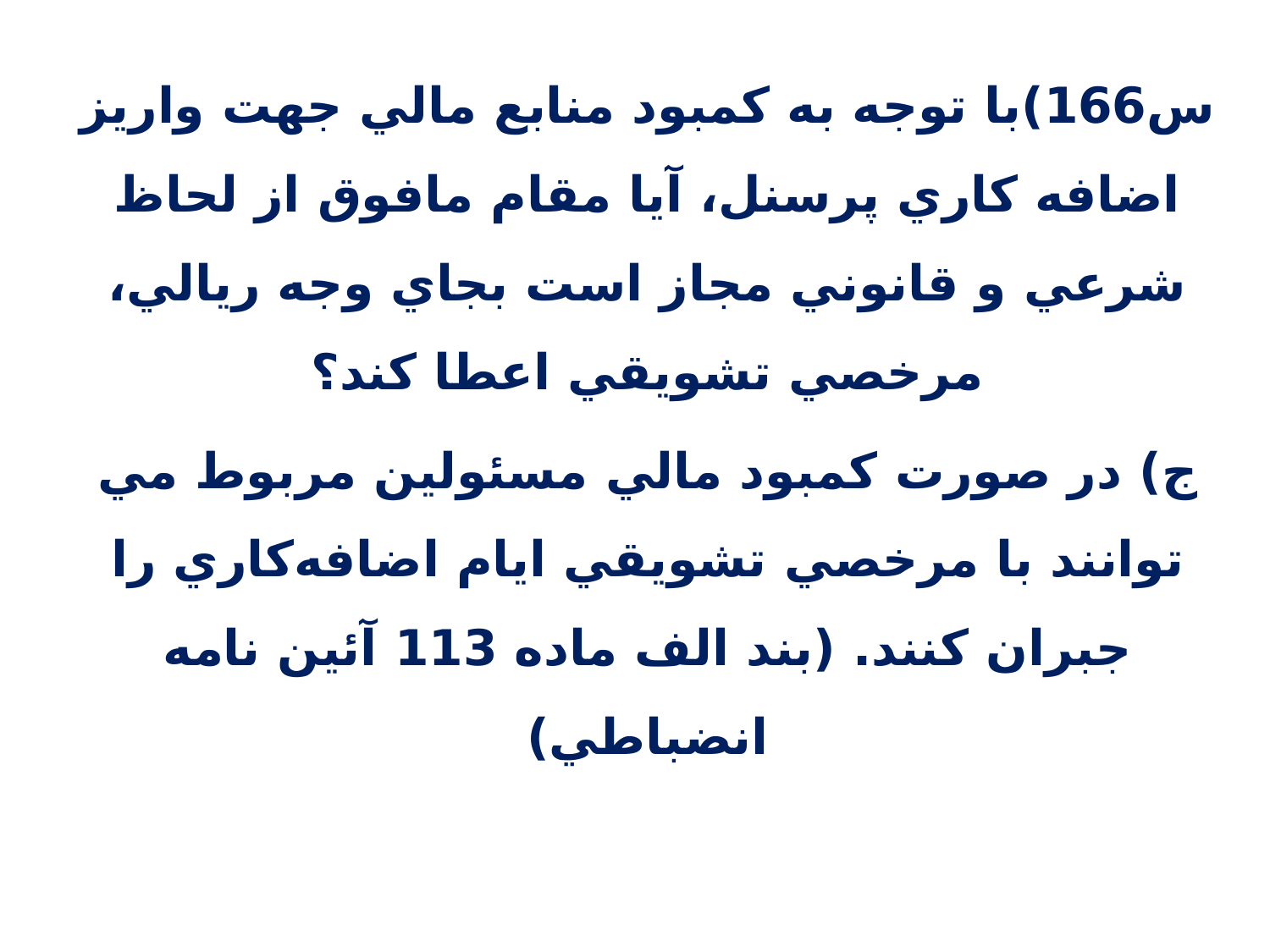

س166)با توجه به كمبود منابع مالي جهت واريز اضافه كاري پرسنل، آيا مقام مافوق از لحاظ شرعي و قانوني مجاز است بجاي وجه ريالي، مرخصي تشويقي اعطا كند؟
ج) در صورت كمبود مالي مسئولين مربوط مي توانند با مرخصي تشويقي ايام اضافه‌كاري را جبران كنند. (بند الف ماده 113 آئين نامه انضباطي)